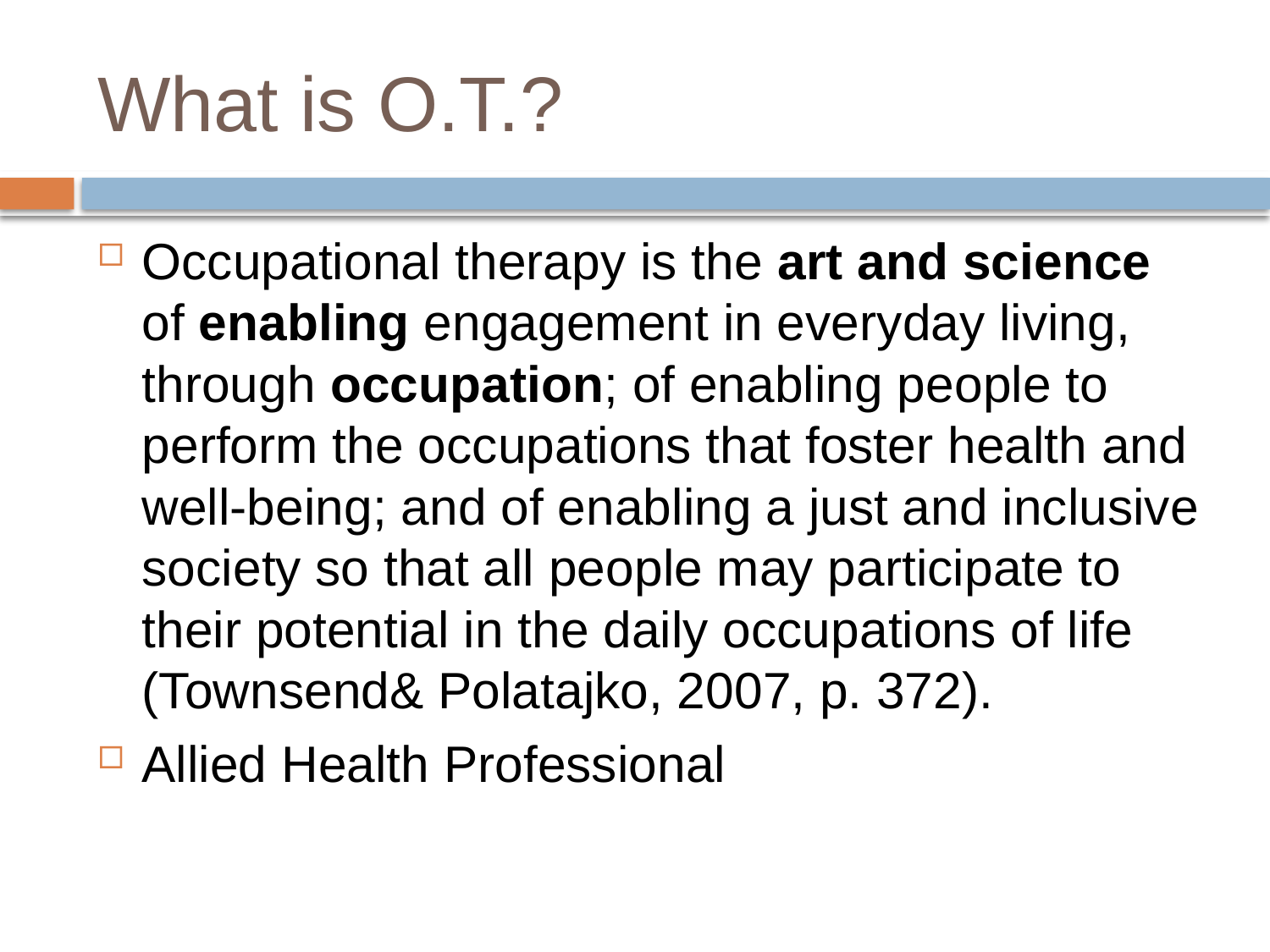

# What is O.T.?
Occupational therapy is the art and science of enabling engagement in everyday living, through occupation; of enabling people to perform the occupations that foster health and well-being; and of enabling a just and inclusive society so that all people may participate to their potential in the daily occupations of life (Townsend& Polatajko, 2007, p. 372).
Allied Health Professional